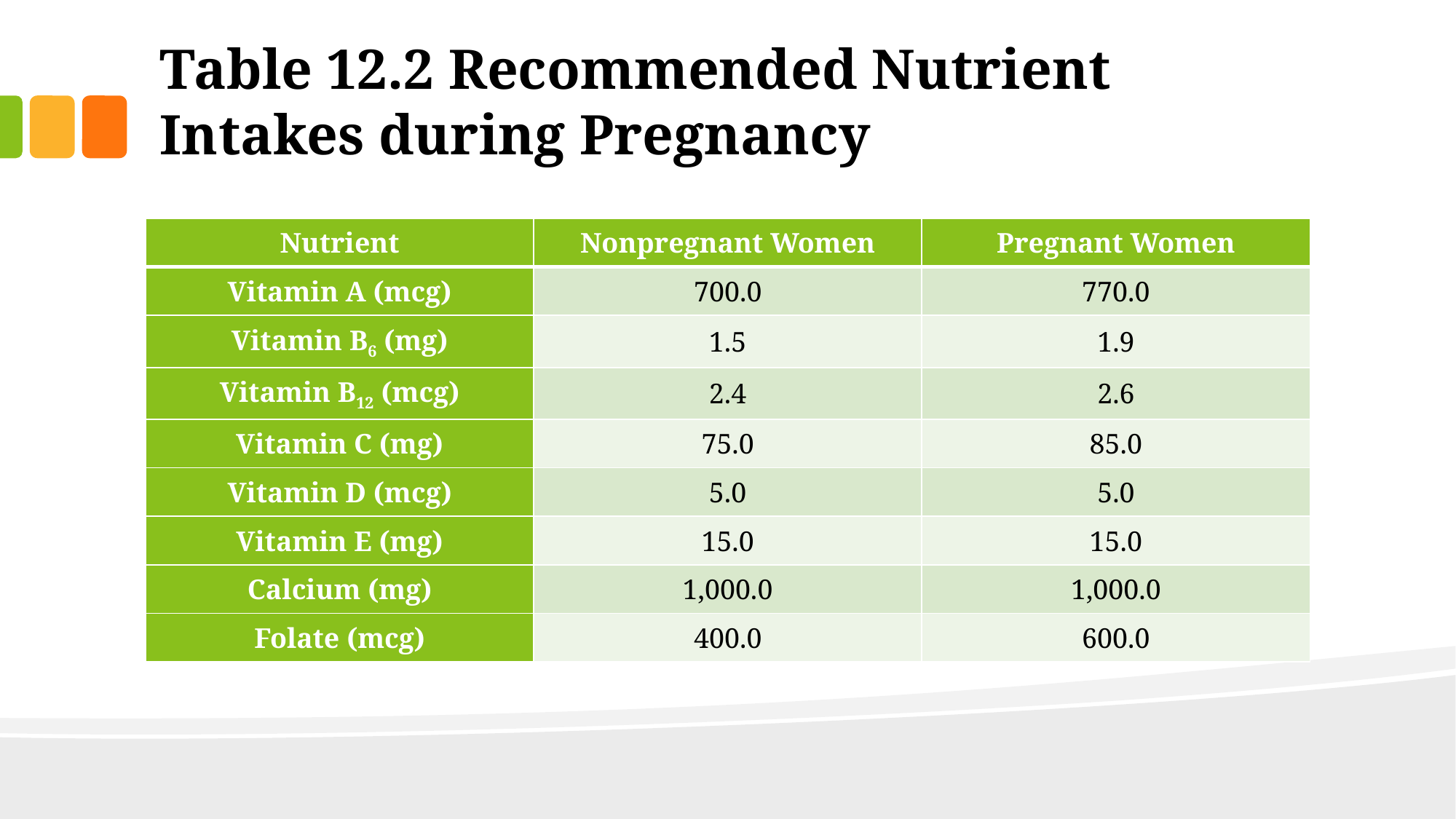

# Table 12.2 Recommended Nutrient Intakes during Pregnancy
| Nutrient | Nonpregnant Women | Pregnant Women |
| --- | --- | --- |
| Vitamin A (mcg) | 700.0 | 770.0 |
| Vitamin B6 (mg) | 1.5 | 1.9 |
| Vitamin B12 (mcg) | 2.4 | 2.6 |
| Vitamin C (mg) | 75.0 | 85.0 |
| Vitamin D (mcg) | 5.0 | 5.0 |
| Vitamin E (mg) | 15.0 | 15.0 |
| Calcium (mg) | 1,000.0 | 1,000.0 |
| Folate (mcg) | 400.0 | 600.0 |